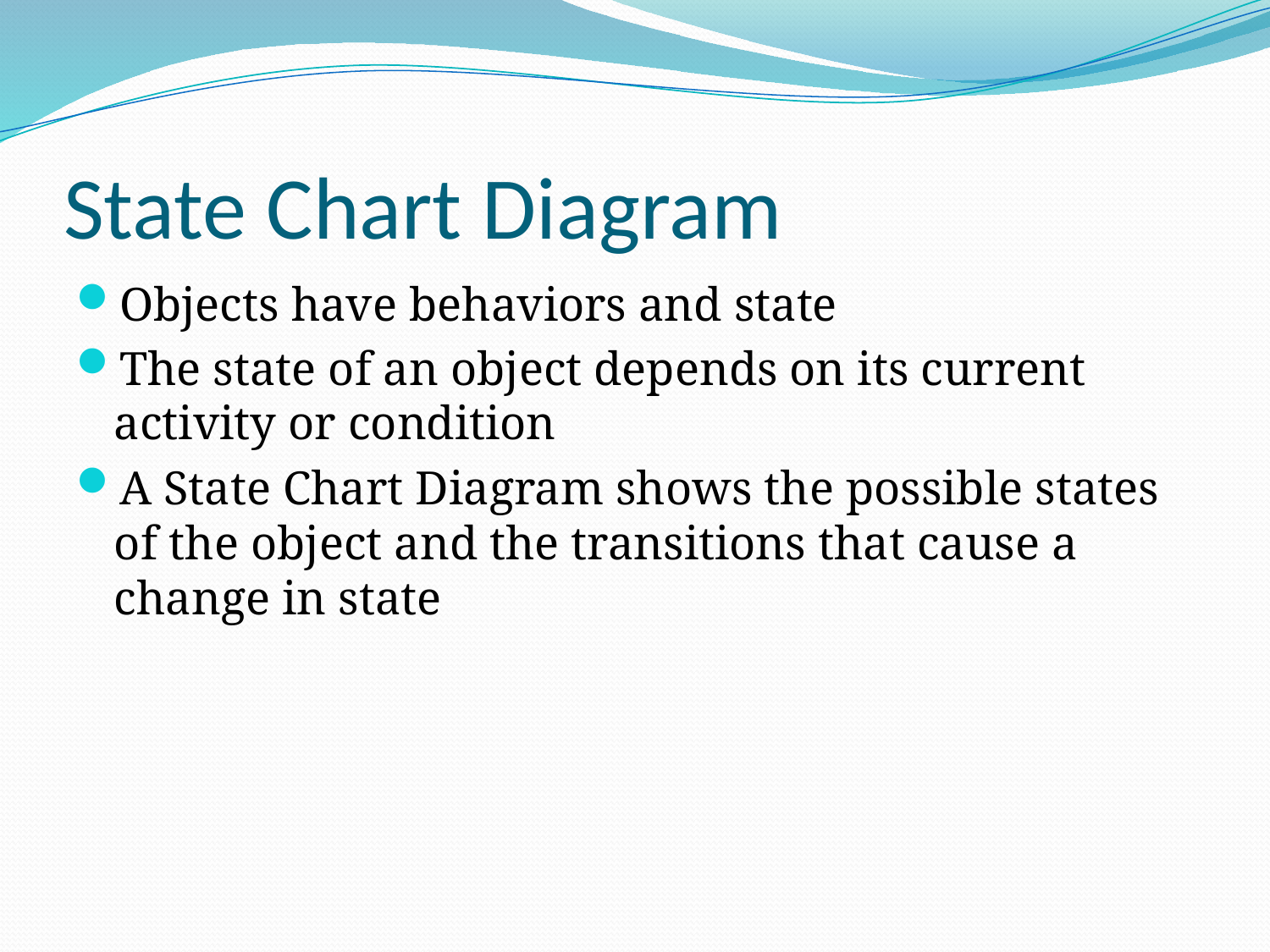

# State Chart Diagram
Objects have behaviors and state
The state of an object depends on its current activity or condition
A State Chart Diagram shows the possible states of the object and the transitions that cause a change in state